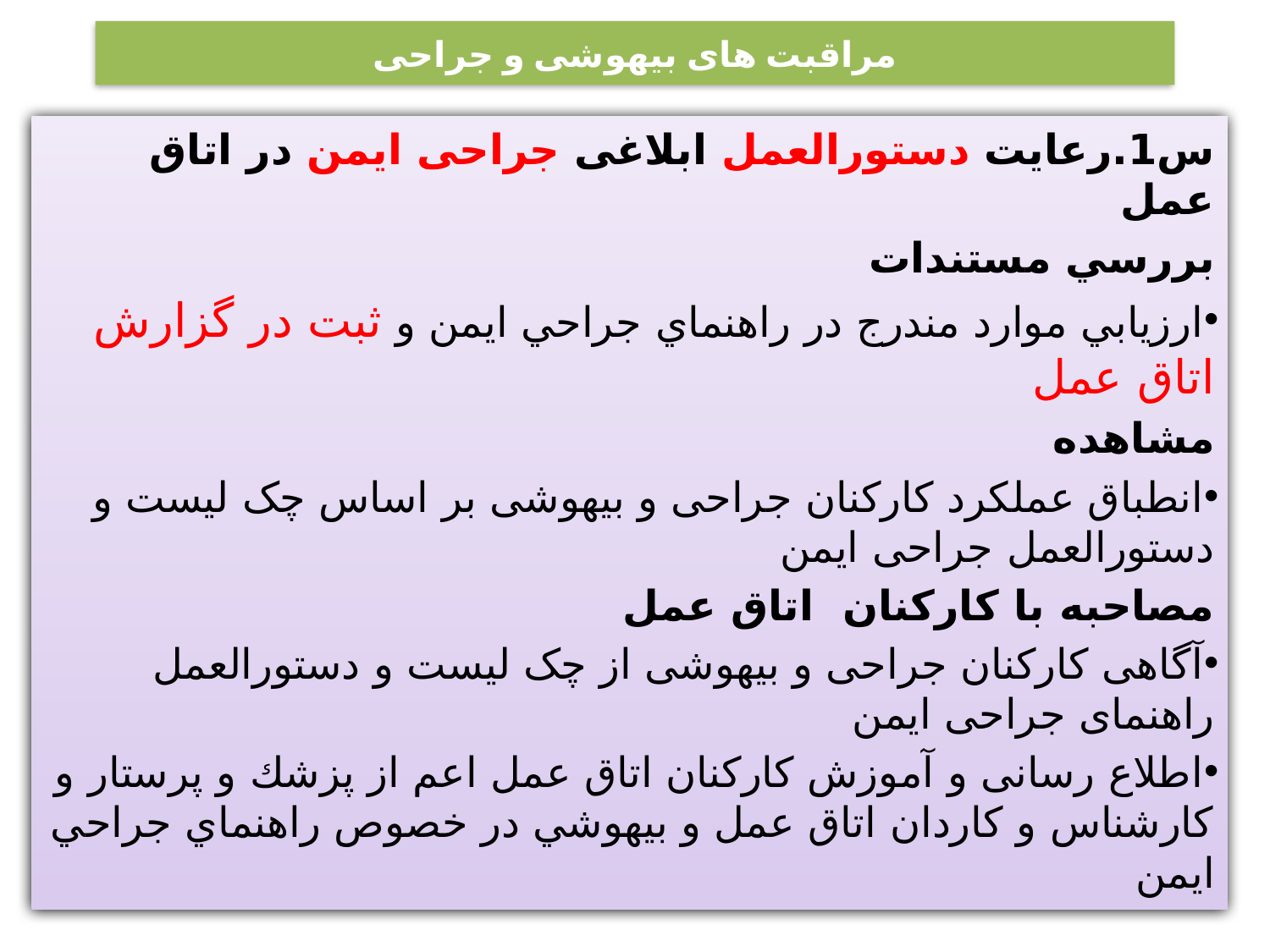

# مراقبت های بیهوشی و جراحی
س1.رعایت دستورالعمل ابلاغی جراحی ایمن در اتاق عمل
بررسي مستندات
ارزيابي موارد مندرج در راهنماي جراحي ايمن و ثبت در گزارش اتاق عمل
مشاهده
انطباق عملکرد کارکنان جراحی و بیهوشی بر اساس چک لیست و دستورالعمل جراحی ایمن
مصاحبه با كاركنان  اتاق عمل
آگاهی کارکنان جراحی و بیهوشی از چک لیست و دستورالعمل راهنمای جراحی ایمن
اطلاع رسانی و آموزش کارکنان اتاق عمل اعم از پزشك و پرستار و كارشناس و كاردان اتاق عمل و بيهوشي در خصوص راهنماي جراحي ايمن